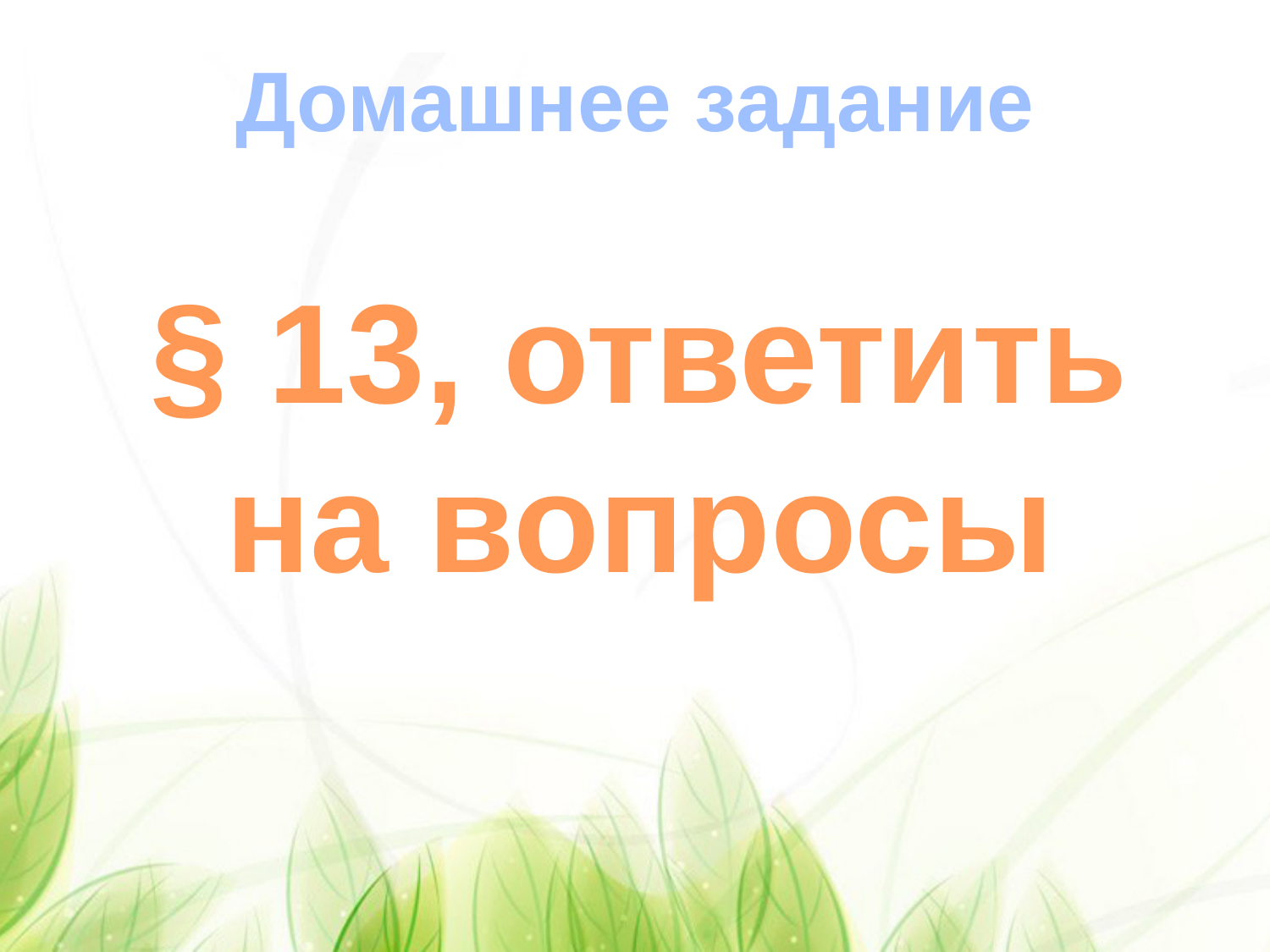

Домашнее задание
§ 13, ответить на вопросы